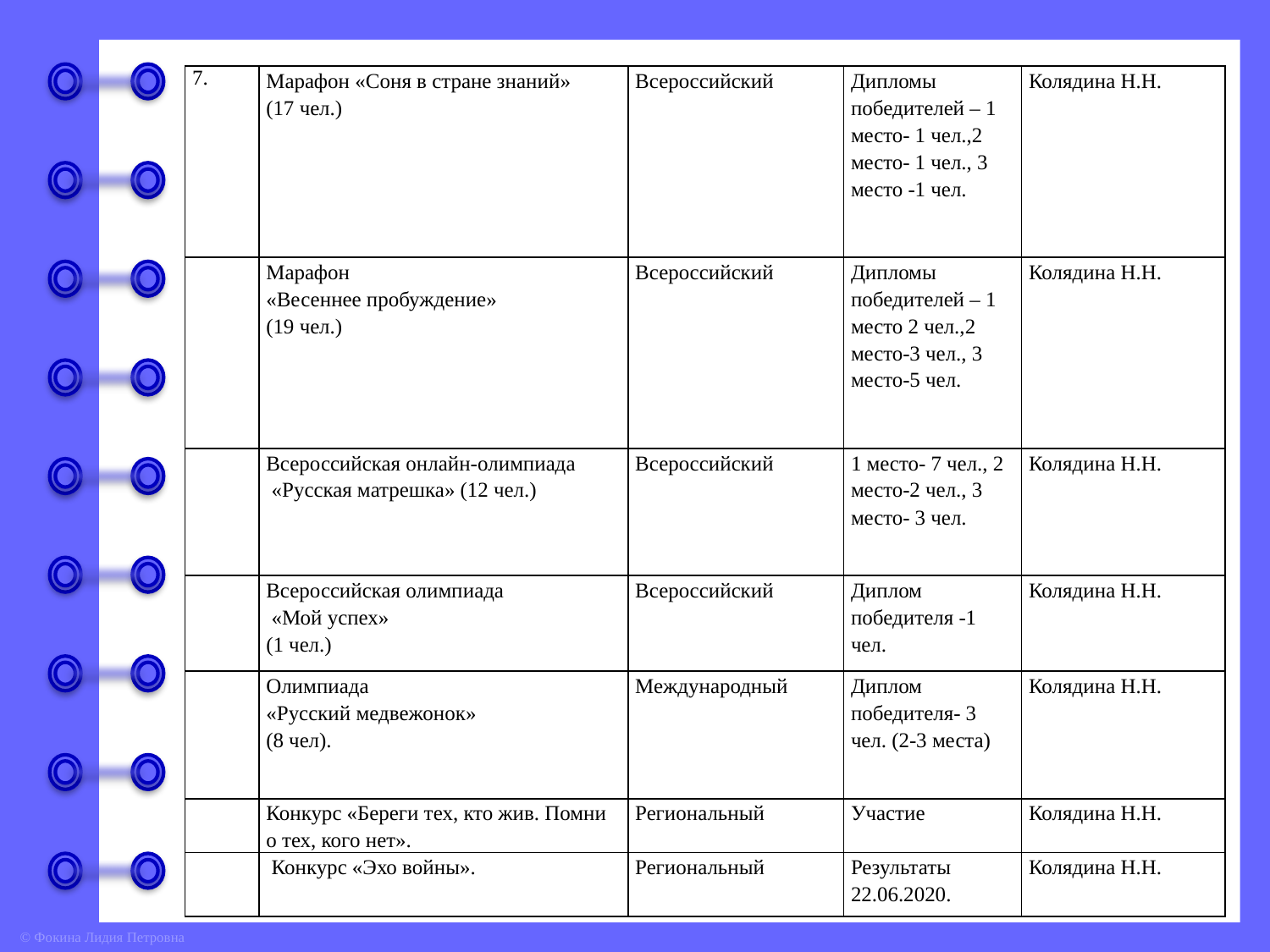

| 7. | Марафон «Соня в стране знаний» (17 чел.) | Всероссийский | Дипломы победителей – 1 место- 1 чел.,2 место- 1 чел., 3 место -1 чел. | Колядина Н.Н. |
| --- | --- | --- | --- | --- |
|  | Марафон «Весеннее пробуждение» (19 чел.) | Всероссийский | Дипломы победителей – 1 место 2 чел.,2 место-3 чел., 3 место-5 чел. | Колядина Н.Н. |
|  | Всероссийская онлайн-олимпиада «Русская матрешка» (12 чел.) | Всероссийский | 1 место- 7 чел., 2 место-2 чел., 3 место- 3 чел. | Колядина Н.Н. |
|  | Всероссийская олимпиада «Мой успех» (1 чел.) | Всероссийский | Диплом победителя -1 чел. | Колядина Н.Н. |
|  | Олимпиада «Русский медвежонок» (8 чел). | Международный | Диплом победителя- 3 чел. (2-3 места) | Колядина Н.Н. |
|  | Конкурс «Береги тех, кто жив. Помни о тех, кого нет». | Региональный | Участие | Колядина Н.Н. |
|  | Конкурс «Эхо войны». | Региональный | Результаты 22.06.2020. | Колядина Н.Н. |